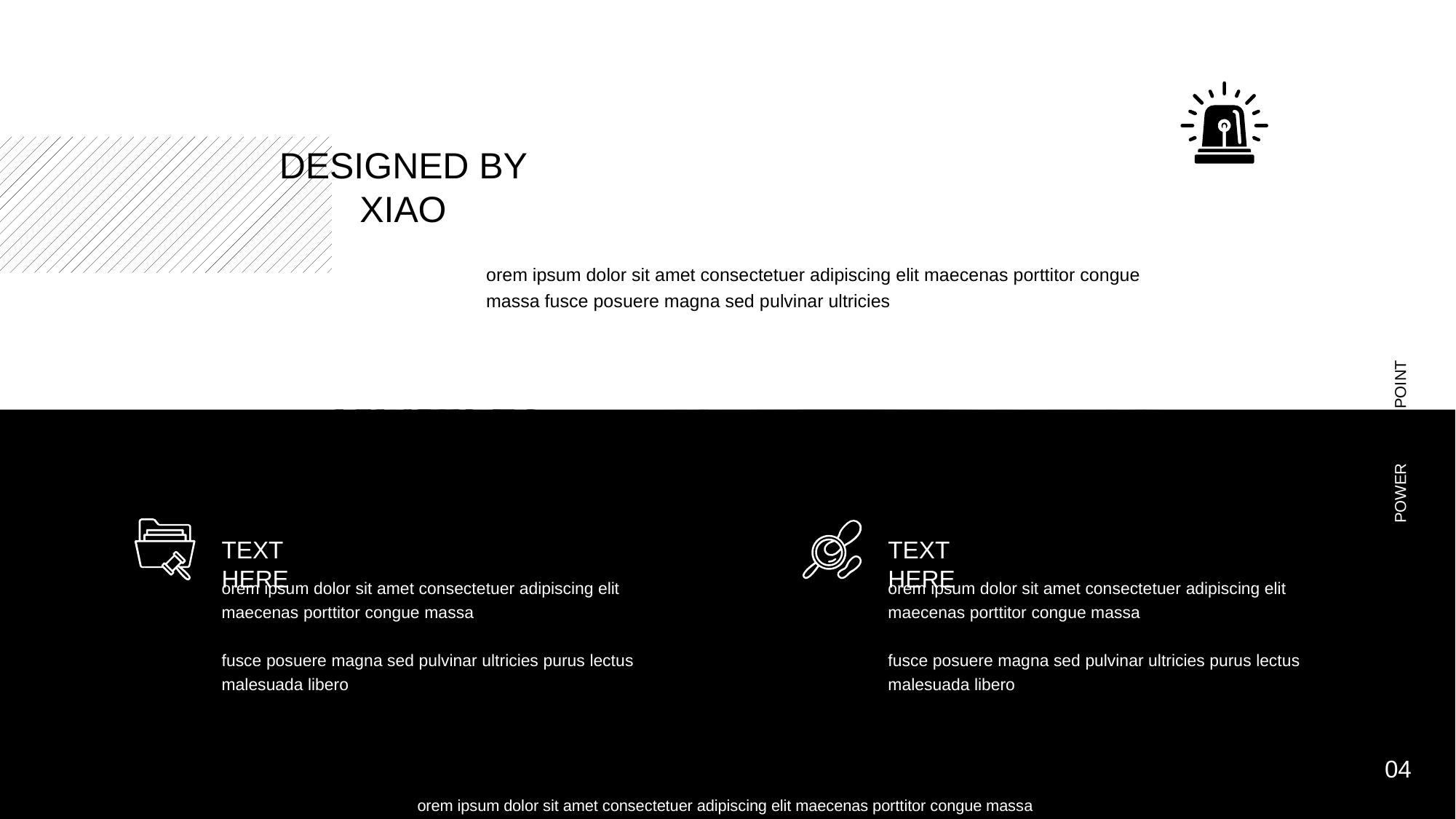

DESIGNED BY XIAO
orem ipsum dolor sit amet consectetuer adipiscing elit maecenas porttitor congue massa fusce posuere magna sed pulvinar ultricies
POWER YOUR POINT

TEXT HERE
TEXT HERE
orem ipsum dolor sit amet consectetuer adipiscing elit maecenas porttitor congue massa

fusce posuere magna sed pulvinar ultricies purus lectus malesuada libero
orem ipsum dolor sit amet consectetuer adipiscing elit maecenas porttitor congue massa

fusce posuere magna sed pulvinar ultricies purus lectus malesuada libero
04
orem ipsum dolor sit amet consectetuer adipiscing elit maecenas porttitor congue massa